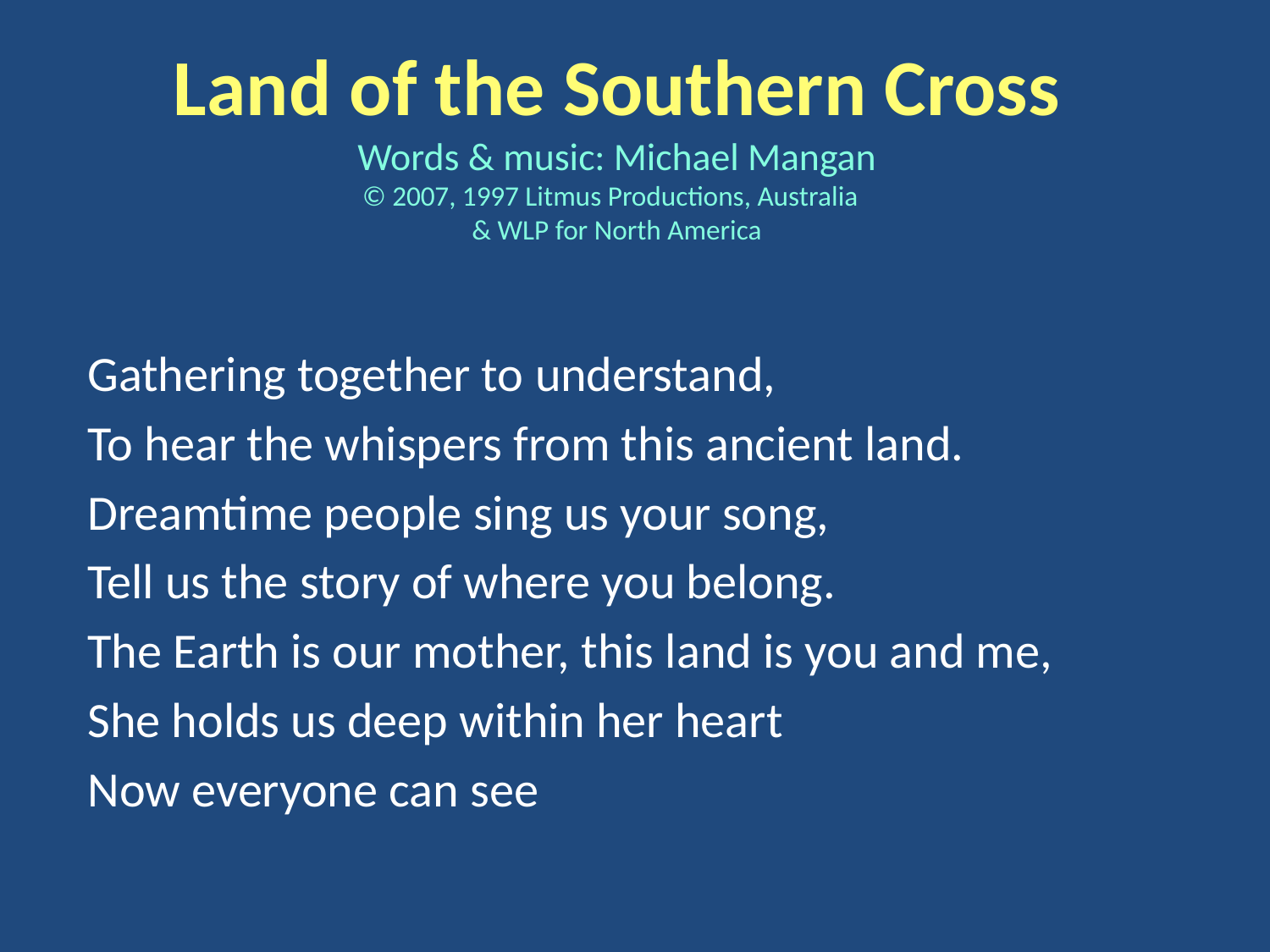

Land of the Southern Cross
Words & music: Michael Mangan
© 2007, 1997 Litmus Productions, Australia
& WLP for North America
Gathering together to understand,
To hear the whispers from this ancient land.
Dreamtime people sing us your song,
Tell us the story of where you belong.
The Earth is our mother, this land is you and me,
She holds us deep within her heart
Now everyone can see